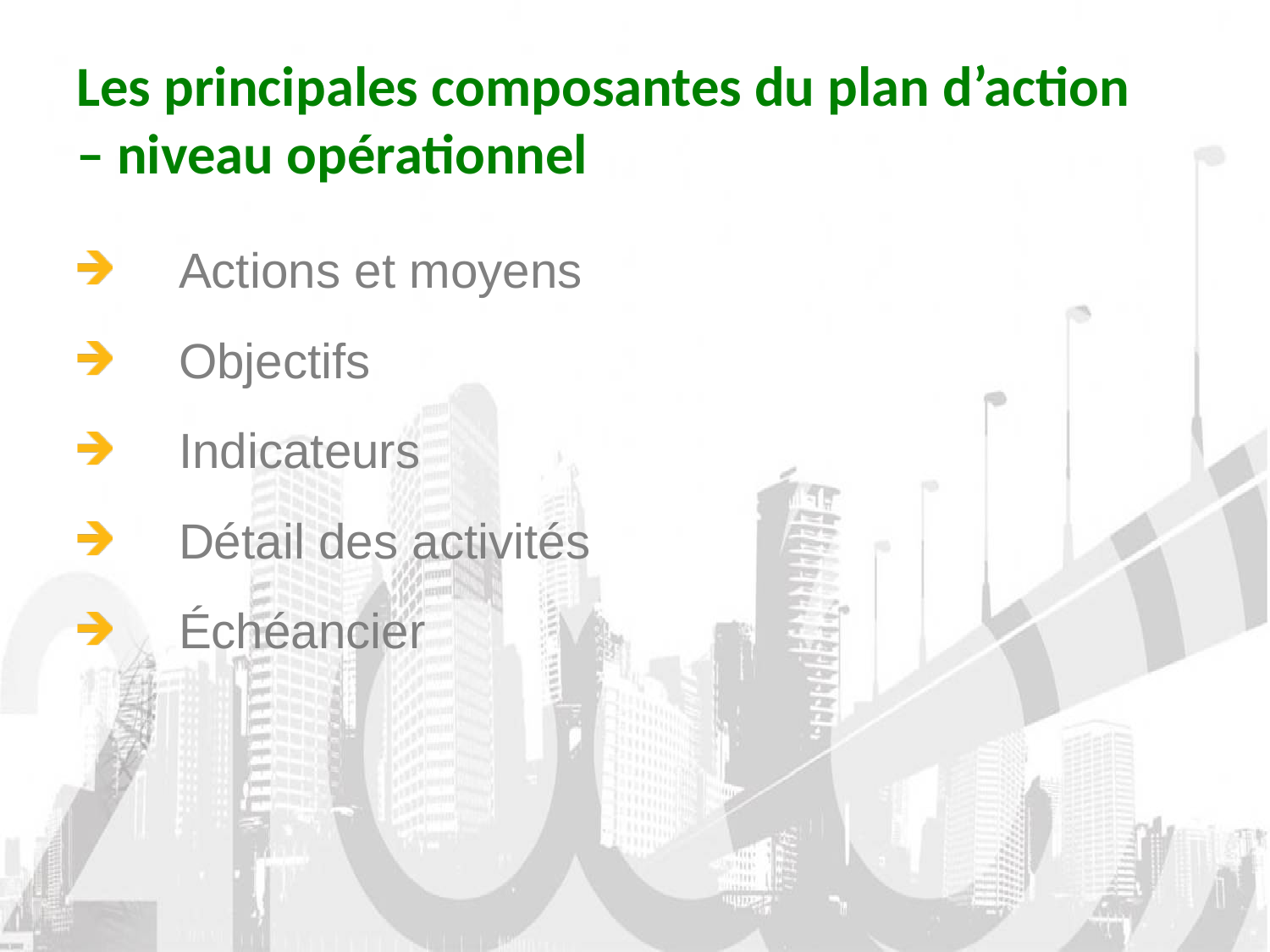

# Les principales composantes du plan d’action – niveau opérationnel
Actions et moyens
Objectifs
Indicateurs
Détail des activités
Échéancier